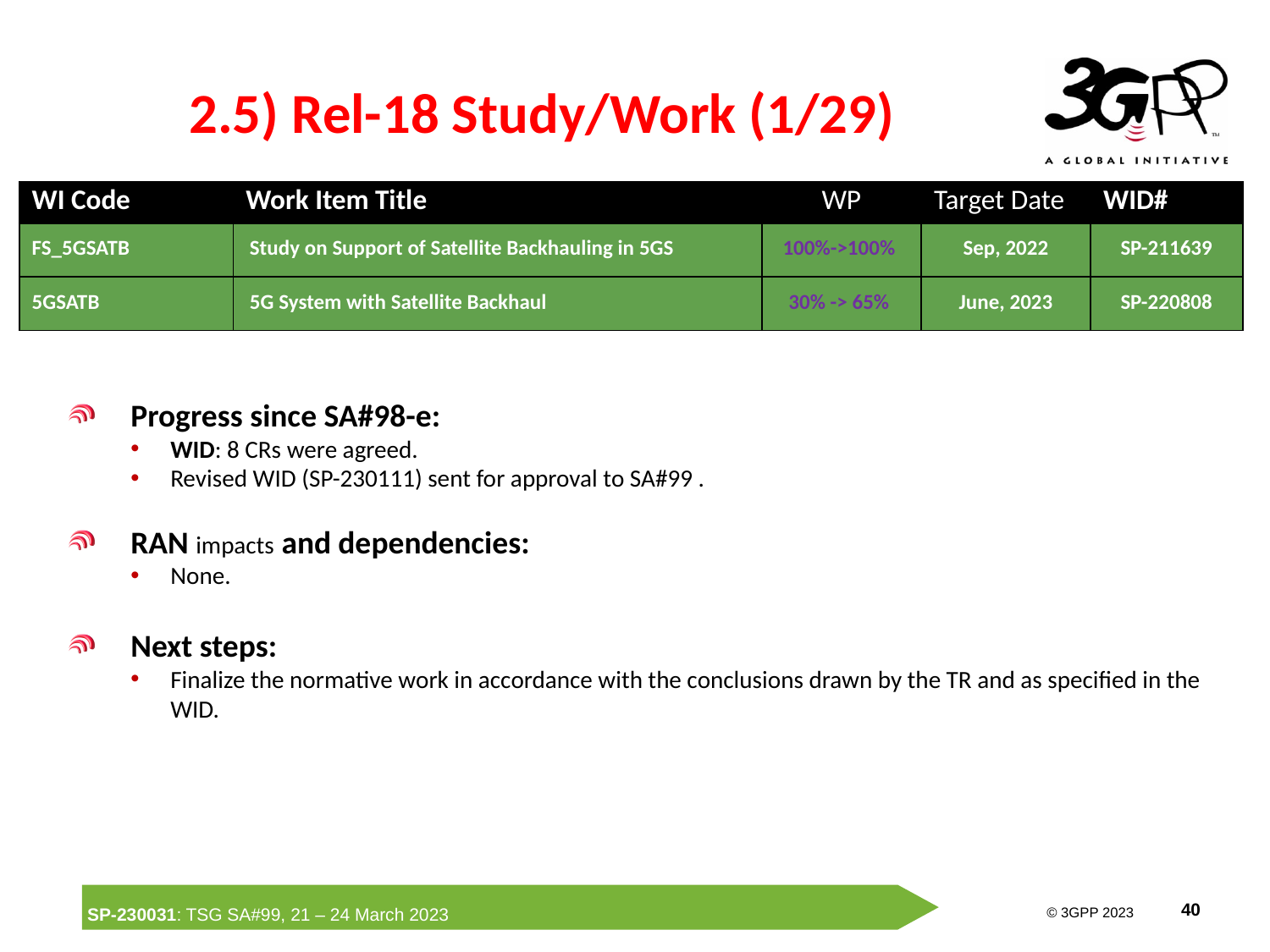

# 2.5) Rel-18 Study/Work (1/29)
| WI Code | Work Item Title | WP | Target Date | WID# |
| --- | --- | --- | --- | --- |
| FS\_5GSATB | Study on Support of Satellite Backhauling in 5GS | 100%->100% | Sep, 2022 | SP-211639 |
| 5GSATB | 5G System with Satellite Backhaul | 30% -> 65% | June, 2023 | SP-220808 |
Progress since SA#98-e:
WID: 8 CRs were agreed.
Revised WID (SP-230111) sent for approval to SA#99 .

RAN impacts and dependencies:
None.

Next steps:
Finalize the normative work in accordance with the conclusions drawn by the TR and as specified in the WID.